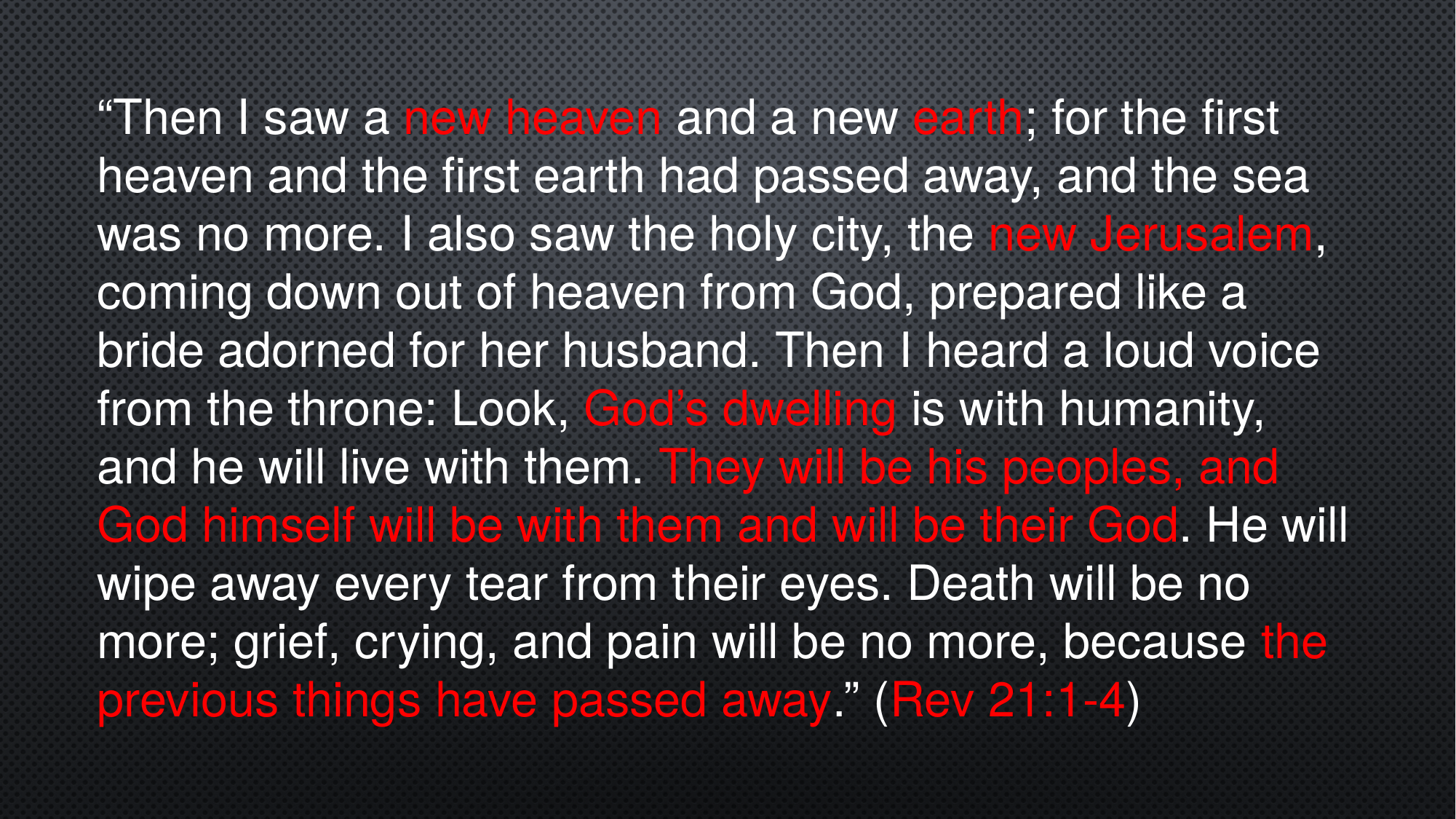

“Then I saw a new heaven and a new earth; for the first heaven and the first earth had passed away, and the sea was no more. I also saw the holy city, the new Jerusalem, coming down out of heaven from God, prepared like a bride adorned for her husband. Then I heard a loud voice from the throne: Look, God’s dwelling is with humanity, and he will live with them. They will be his peoples, and God himself will be with them and will be their God. He will wipe away every tear from their eyes. Death will be no more; grief, crying, and pain will be no more, because the previous things have passed away.” (Rev 21:1-4)